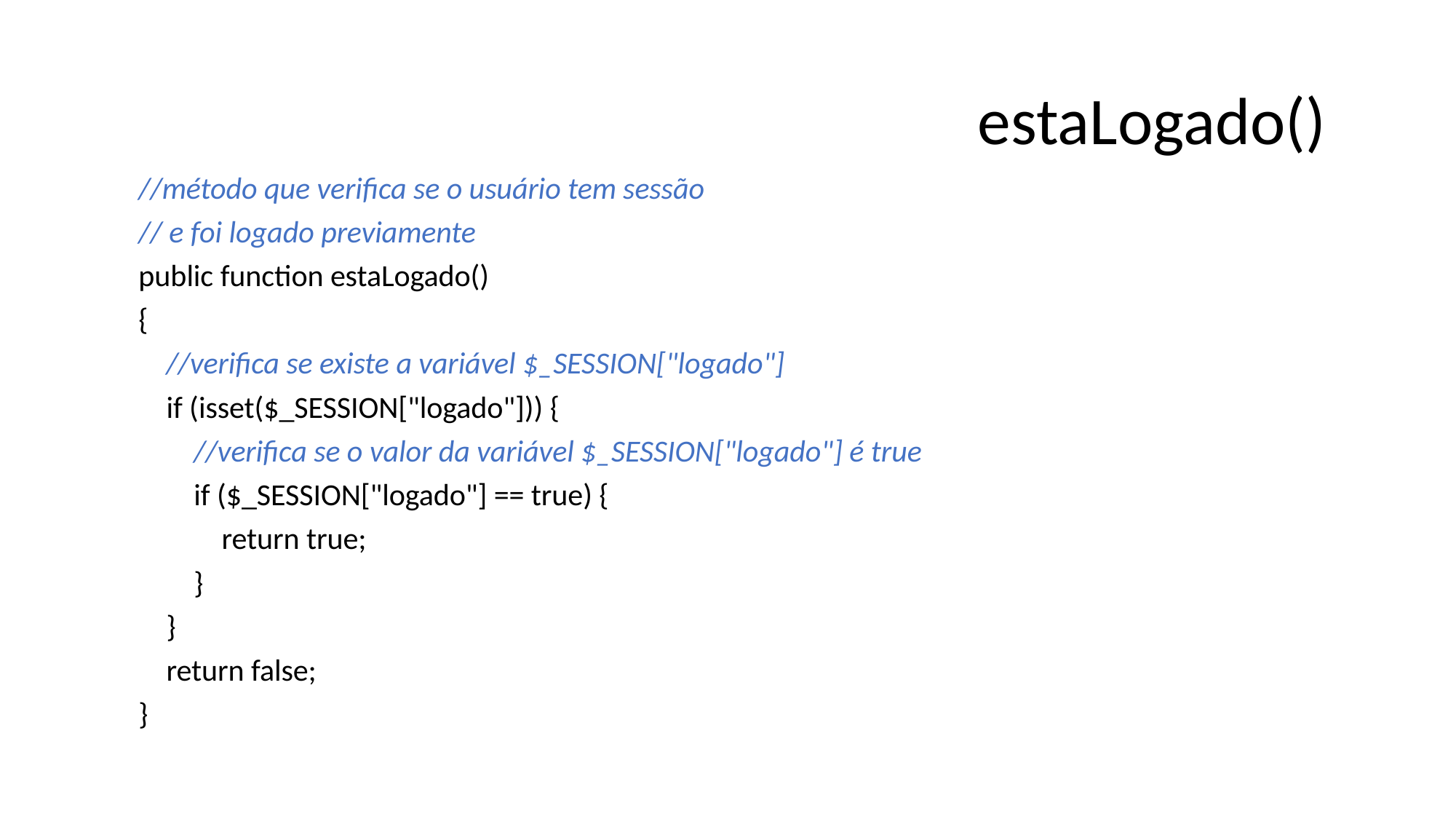

# estaLogado()

    //método que verifica se o usuário tem sessão
    // e foi logado previamente
    public function estaLogado()
    {
        //verifica se existe a variável $_SESSION["logado"]
        if (isset($_SESSION["logado"])) {
            //verifica se o valor da variável $_SESSION["logado"] é true
            if ($_SESSION["logado"] == true) {
                return true;
            }
        }
        return false;
    }